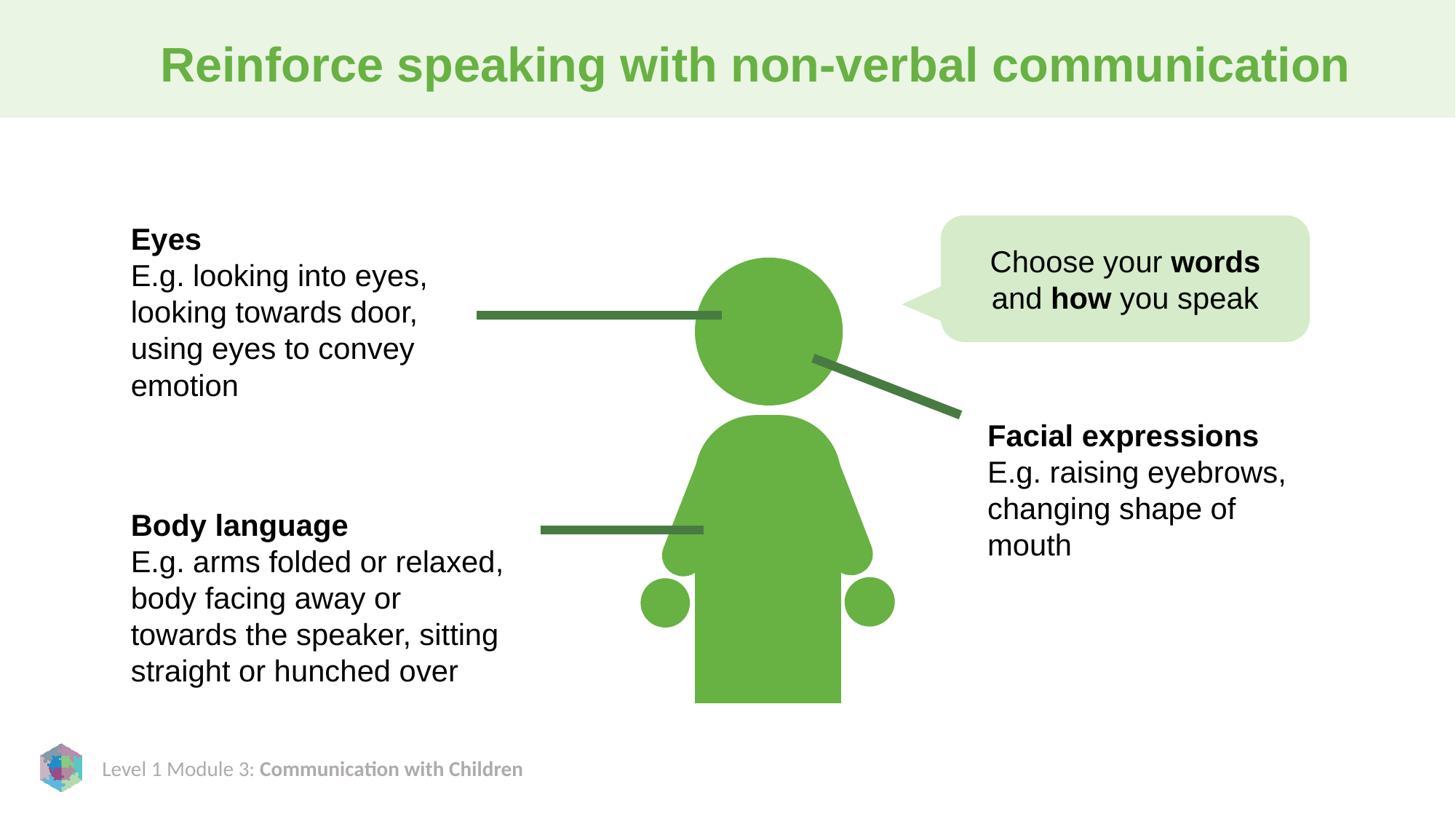

# Reinforce speaking with non-verbal communication
Eyes
E.g. looking into eyes, looking towards door, using eyes to convey emotion
Choose your words and how you speak

Facial expressions
E.g. raising eyebrows, changing shape of mouth
Body language
E.g. arms folded or relaxed, body facing away or towards the speaker, sitting straight or hunched over